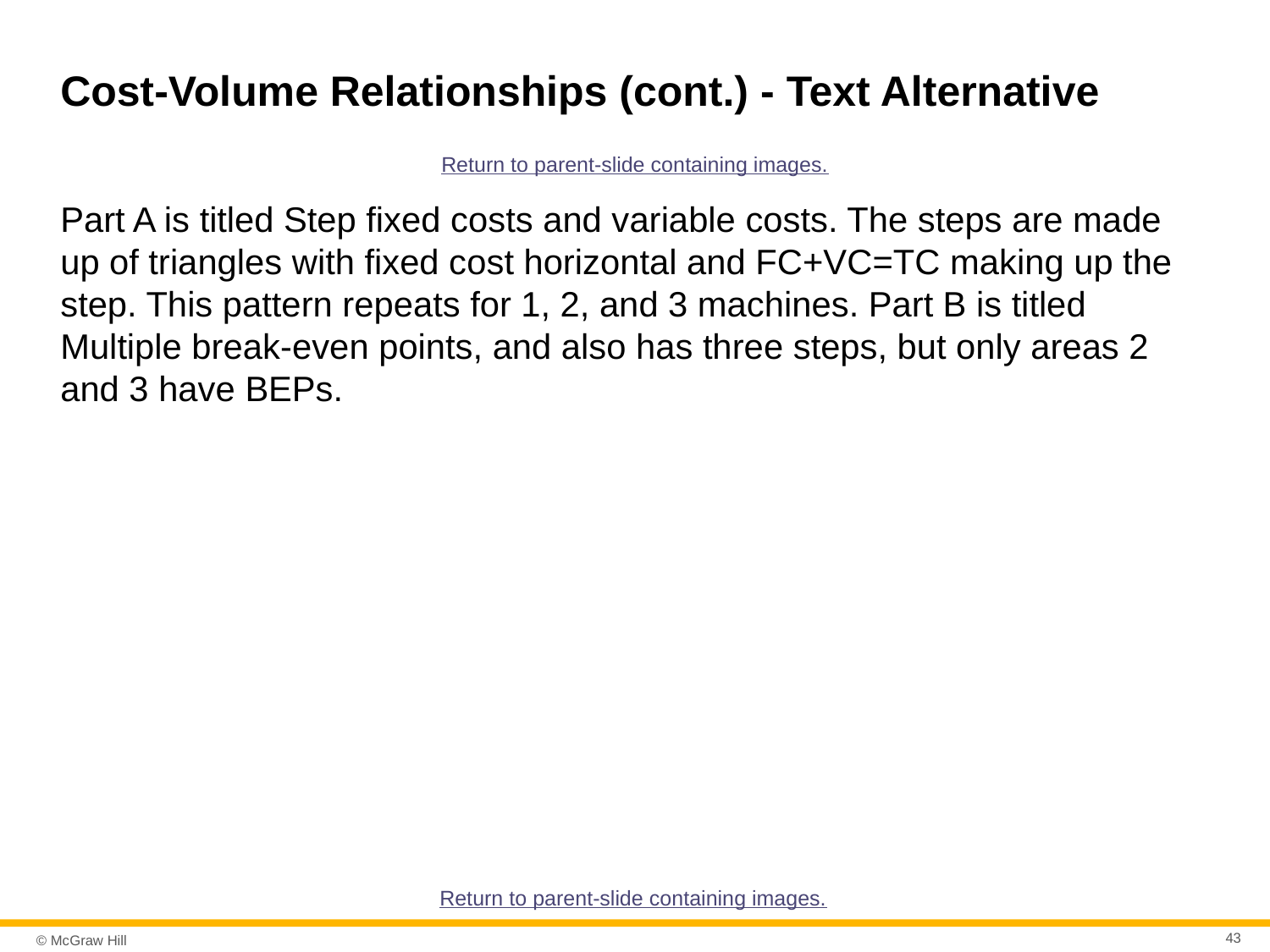

# Cost-Volume Relationships (cont.) - Text Alternative
Return to parent-slide containing images.
Part A is titled Step fixed costs and variable costs. The steps are made up of triangles with fixed cost horizontal and FC+VC=TC making up the step. This pattern repeats for 1, 2, and 3 machines. Part B is titled Multiple break-even points, and also has three steps, but only areas 2 and 3 have BEPs.
Return to parent-slide containing images.